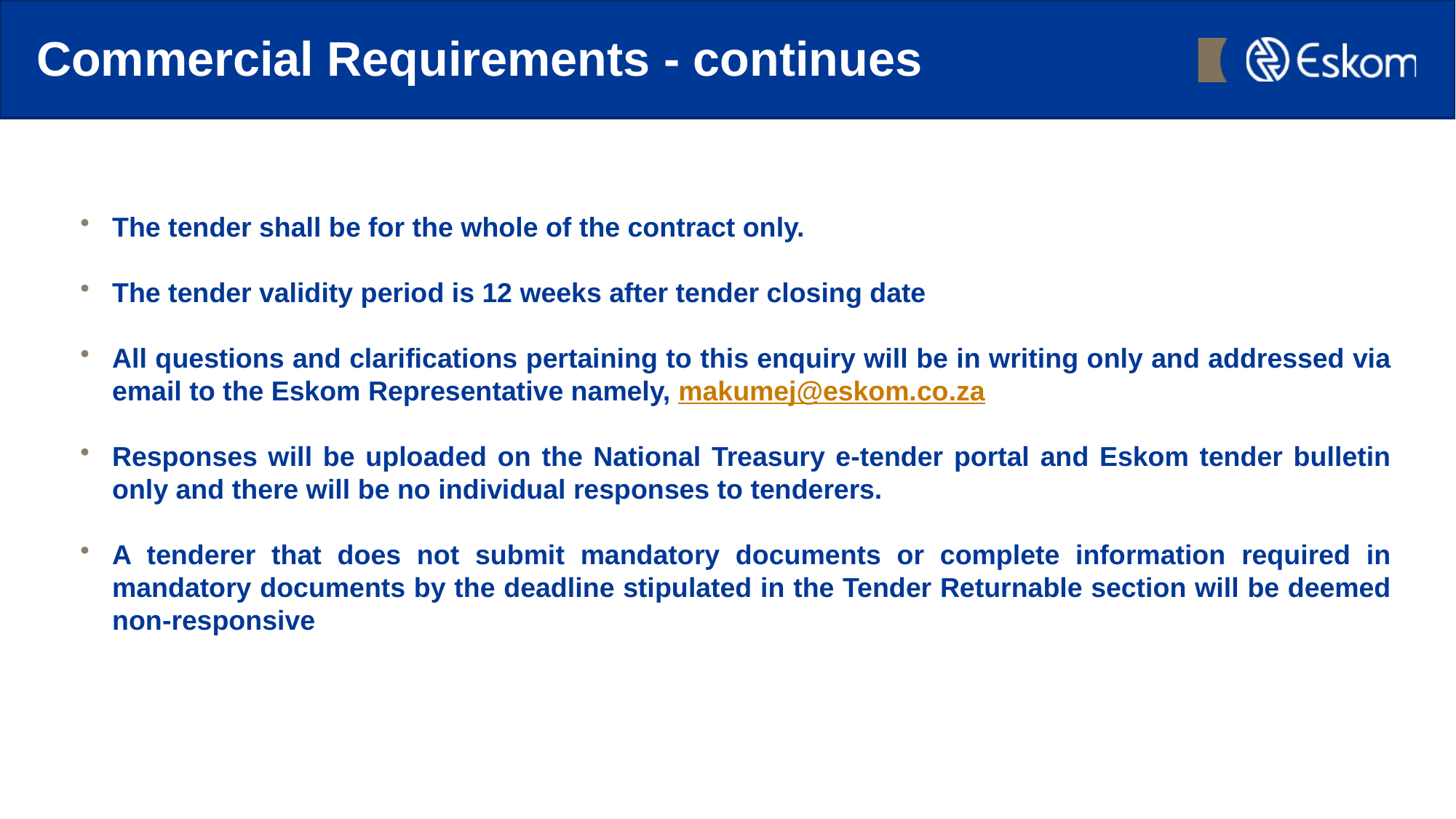

# Commercial Requirements - continues

The tender shall be for the whole of the contract only.

The tender validity period is 12 weeks after tender closing date

All questions and clarifications pertaining to this enquiry will be in writing only and addressed via email to the Eskom Representative namely, makumej@eskom.co.za

Responses will be uploaded on the National Treasury e-tender portal and Eskom tender bulletin only and there will be no individual responses to tenderers.

A tenderer that does not submit mandatory documents or complete information required in mandatory documents by the deadline stipulated in the Tender Returnable section will be deemed non-responsive